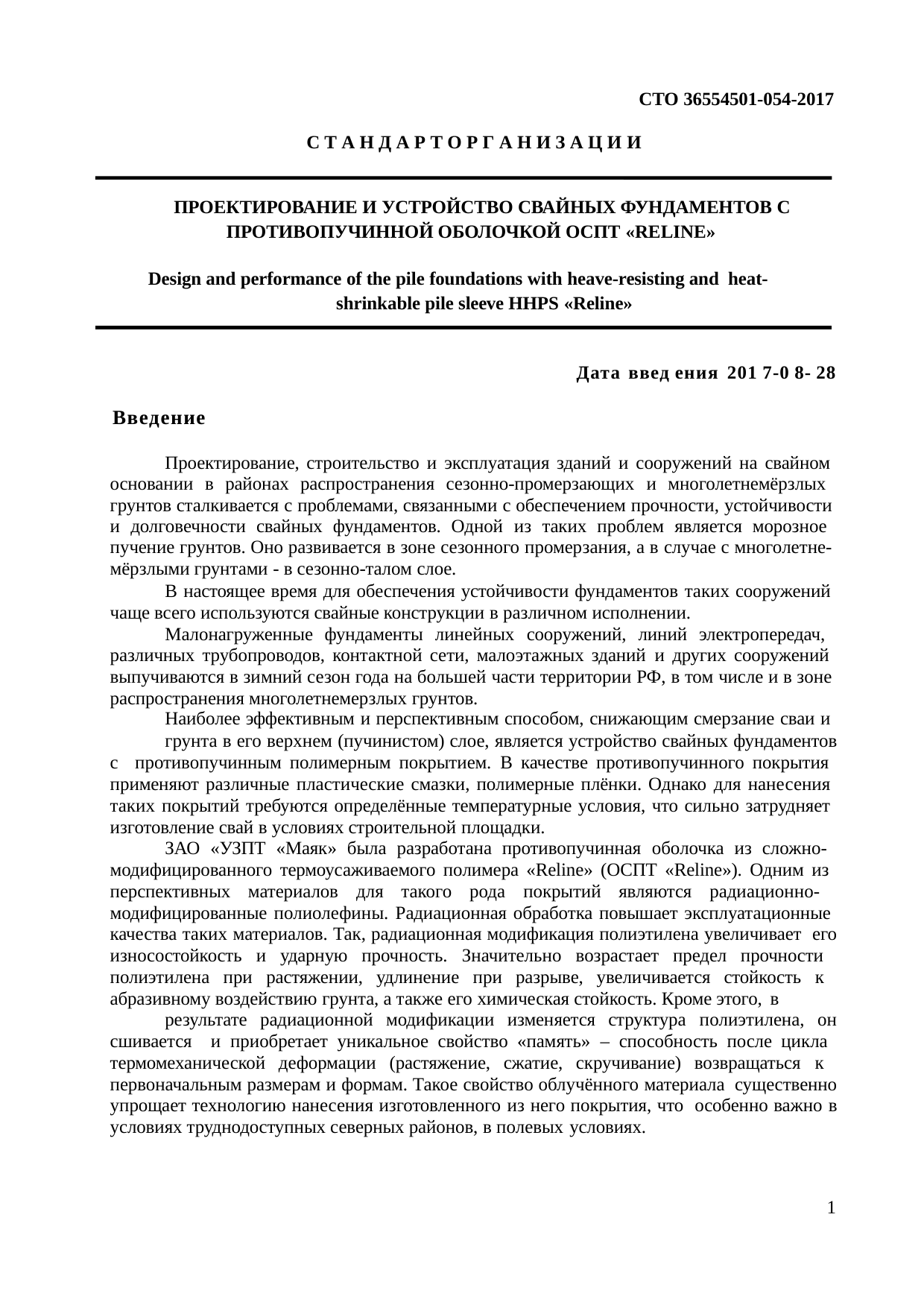

СТО 36554501-054-2017

С Т А Н Д А Р Т О Р Г А Н И З А Ц И И

ПРОЕКТИРОВАНИЕ И УСТРОЙСТВО СВАЙНЫХ ФУНДАМЕНТОВ С  ПРОТИВОПУЧИННОЙ ОБОЛОЧКОЙ ОСПТ «RELINE»

Design and performance of the pile foundations with heave-resisting and  heat-shrinkable pile sleeve HHPS «Reline»

Дата введ ения 201 7-0 8- 28

Введение

Проектирование, строительство и эксплуатация зданий и сооружений на свайном  основании в районах распространения сезонно-промерзающих и многолетнемёрзлых  грунтов сталкивается с проблемами, связанными с обеспечением прочности, устойчивости  и долговечности свайных фундаментов. Одной из таких проблем является морозное  пучение грунтов. Оно развивается в зоне сезонного промерзания, а в случае с многолетне-  мёрзлыми грунтами - в сезонно-талом слое.
В настоящее время для обеспечения устойчивости фундаментов таких сооружений  чаще всего используются свайные конструкции в различном исполнении.
Малонагруженные фундаменты линейных сооружений, линий электропередач,  различных трубопроводов, контактной сети, малоэтажных зданий и других сооружений  выпучиваются в зимний сезон года на большей части территории РФ, в том числе и в зоне  распространения многолетнемерзлых грунтов.
Наиболее эффективным и перспективным способом, снижающим смерзание сваи и
грунта в его верхнем (пучинистом) слое, является устройство свайных фундаментов с  противопучинным полимерным покрытием. В качестве противопучинного покрытия  применяют различные пластические смазки, полимерные плёнки. Однако для нанесения  таких покрытий требуются определённые температурные условия, что сильно затрудняет  изготовление свай в условиях строительной площадки.
ЗАО «УЗПТ «Маяк» была разработана противопучинная оболочка из сложно-  модифицированного термоусаживаемого полимера «Reline» (ОСПТ «Reline»). Одним из  перспективных материалов для такого рода покрытий являются радиационно-  модифицированные полиолефины. Радиационная обработка повышает эксплуатационные  качества таких материалов. Так, радиационная модификация полиэтилена увеличивает  его износостойкость и ударную прочность. Значительно возрастает предел прочности  полиэтилена при растяжении, удлинение при разрыве, увеличивается стойкость к  абразивному воздействию грунта, а также его химическая стойкость. Кроме этого, в
результате радиационной модификации изменяется структура полиэтилена, он сшивается  и приобретает уникальное свойство «память» – способность после цикла  термомеханической деформации (растяжение, сжатие, скручивание) возвращаться к  первоначальным размерам и формам. Такое свойство облучённого материала  существенно упрощает технологию нанесения изготовленного из него покрытия, что  особенно важно в условиях труднодоступных северных районов, в полевых условиях.

1